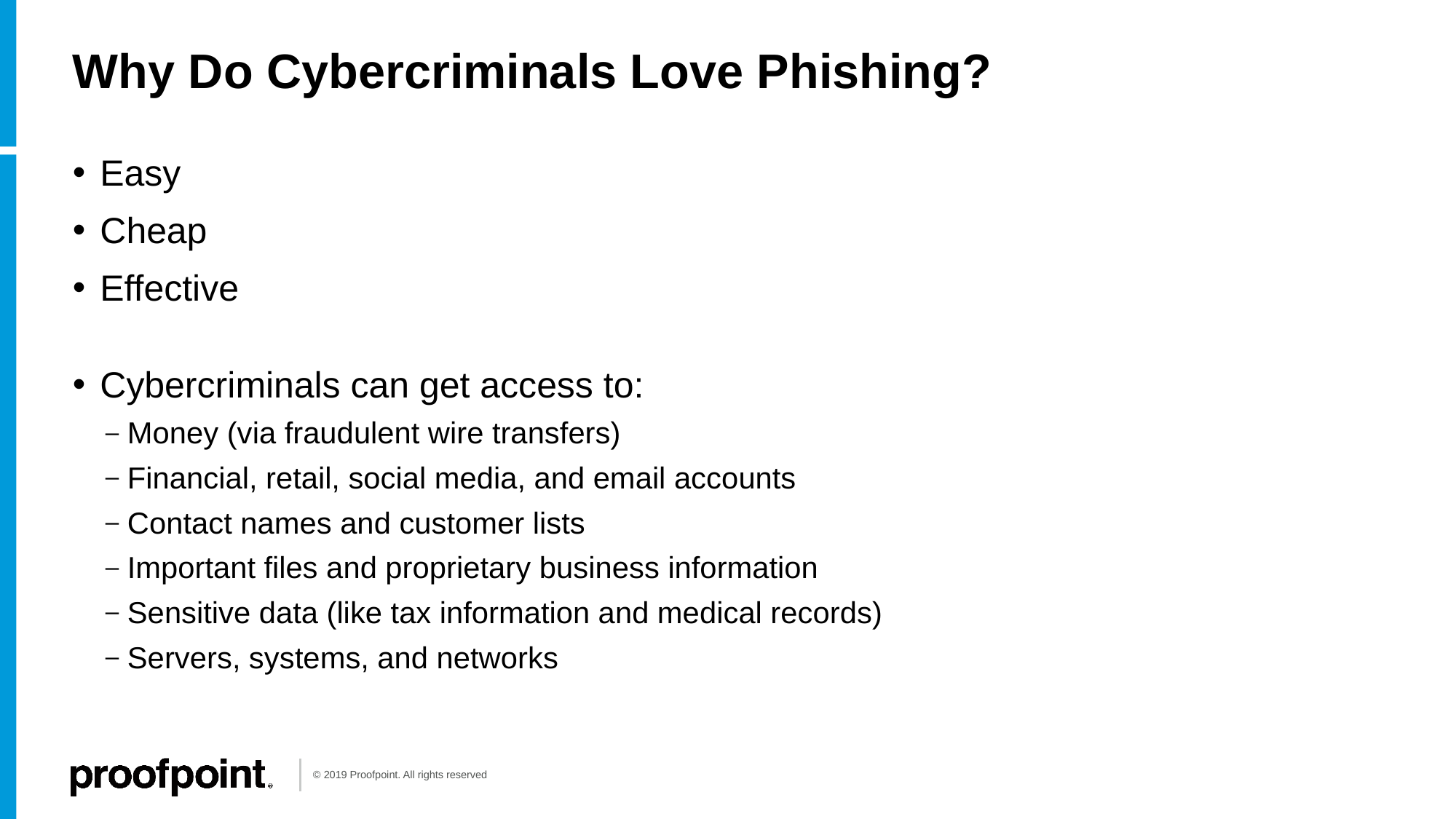

# Why Do Cybercriminals Love Phishing?
Easy
Cheap
Effective
Cybercriminals can get access to:
Money (via fraudulent wire transfers)
Financial, retail, social media, and email accounts
Contact names and customer lists
Important files and proprietary business information
Sensitive data (like tax information and medical records)
Servers, systems, and networks
© 2019 Proofpoint. All rights reserved